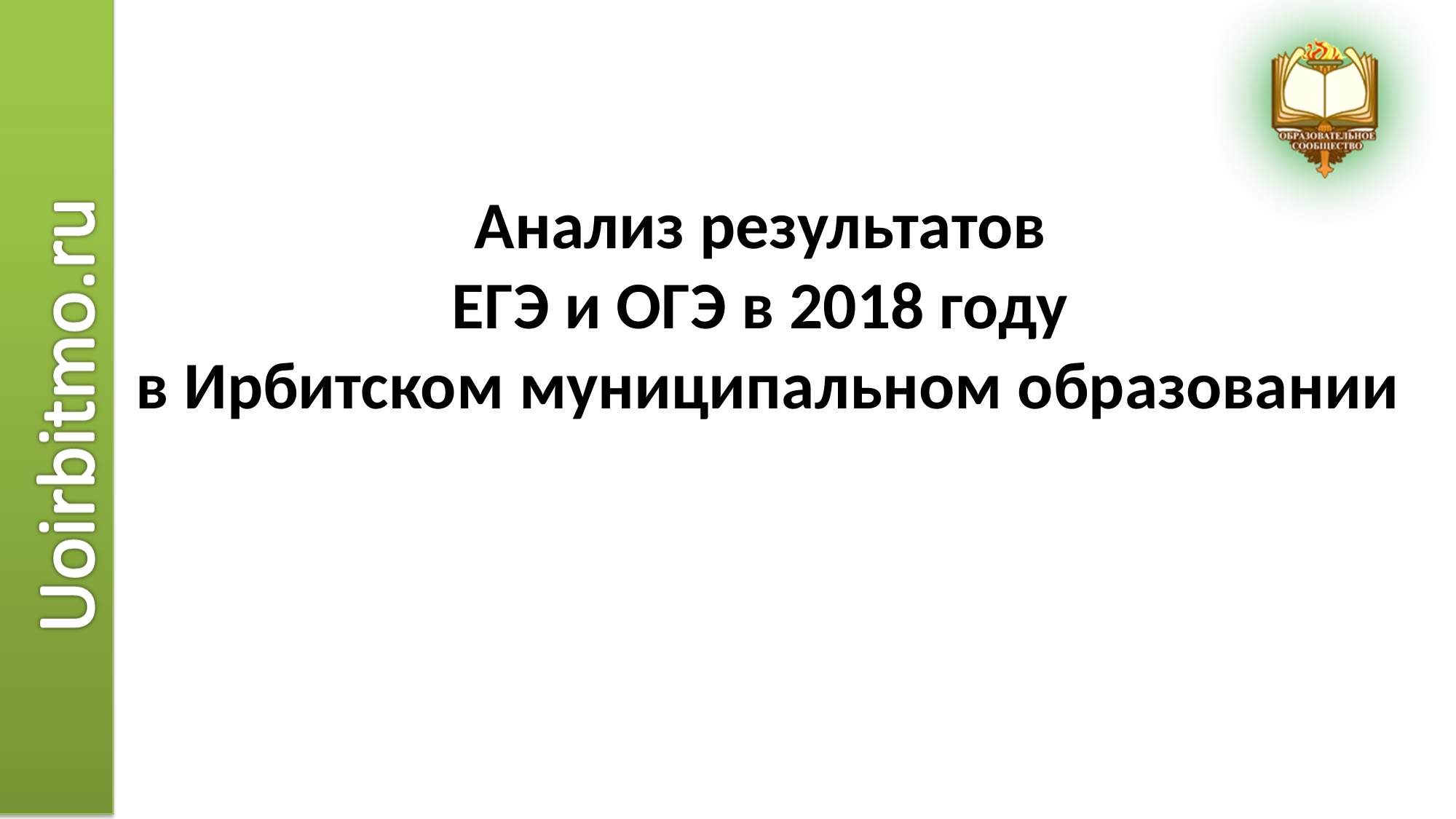

# Анализ результатов ЕГЭ и ОГЭ в 2018 году в Ирбитском муниципальном образовании